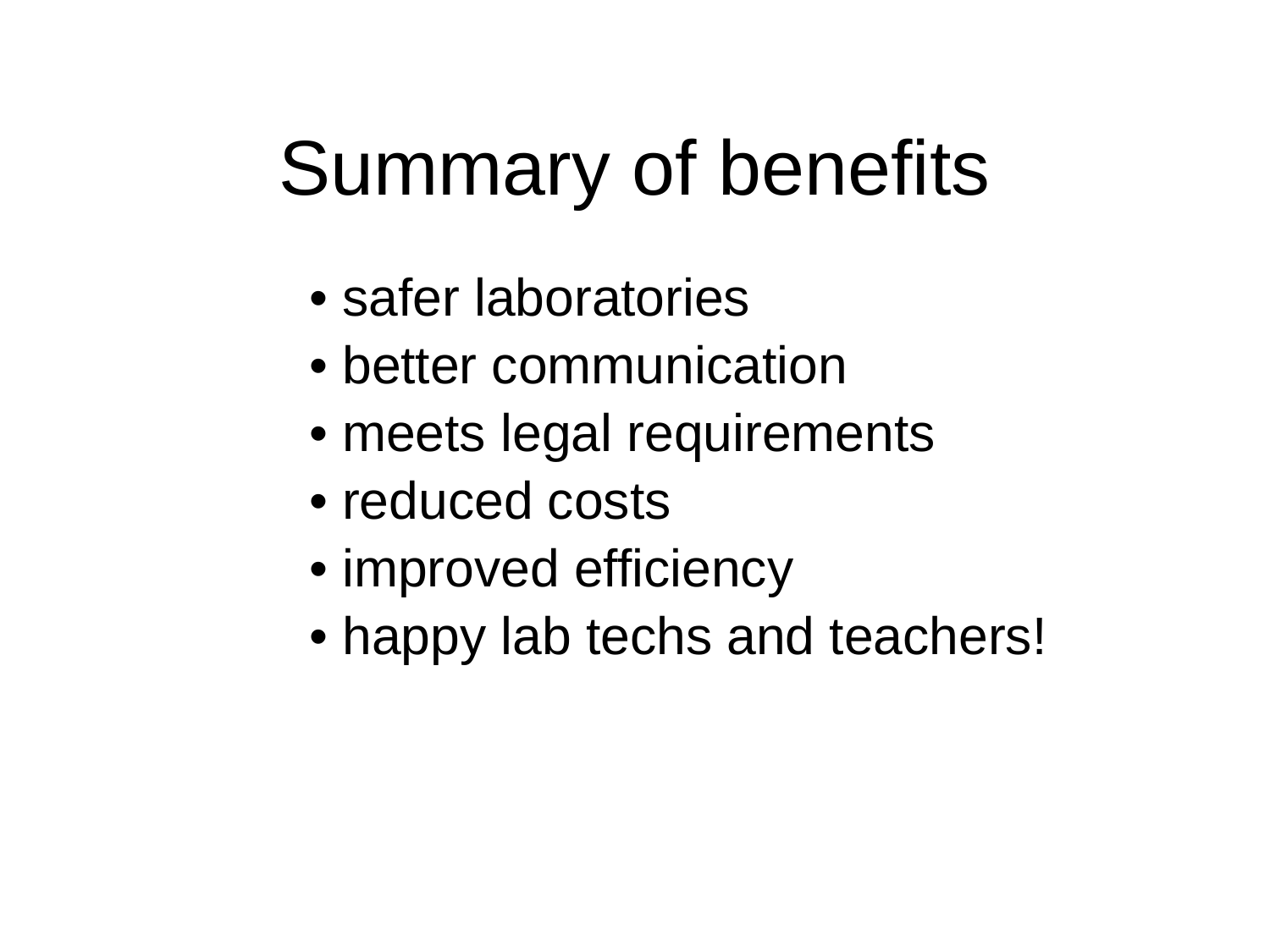

# Summary of benefits
• safer laboratories
• better communication
• meets legal requirements
• reduced costs
• improved efficiency
• happy lab techs and teachers!